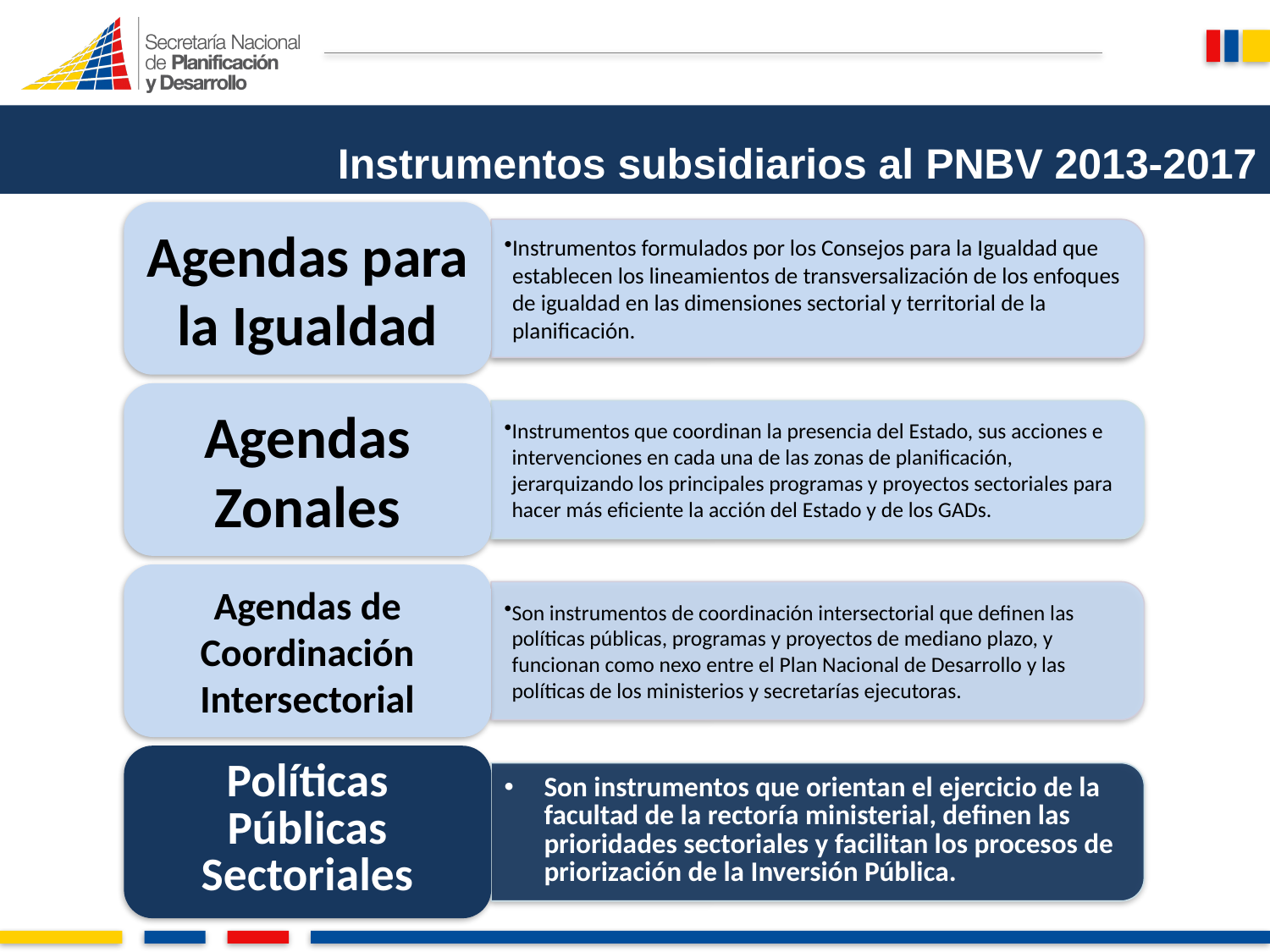

Instrumentos subsidiarios al PNBV 2013-2017
Agendas para la Igualdad
Son instrumentos de coordinación intersectorial que definen las políticas públicas, programas y proyectos de mediano plazo, y funcionan como nexo entre el Plan Nacional de Desarrollo y las políticas de los ministerios y secretarías ejecutoras.
Políticas Públicas Sectoriales
Son instrumentos que orientan el ejercicio de la facultad de la rectoría ministerial, definen las prioridades sectoriales y facilitan los procesos de priorización de la Inversión Pública.
Instrumentos formulados por los Consejos para la Igualdad que establecen los lineamientos de transversalización de los enfoques de igualdad en las dimensiones sectorial y territorial de la planificación.
Agendas Zonales
Instrumentos que coordinan la presencia del Estado, sus acciones e intervenciones en cada una de las zonas de planificación, jerarquizando los principales programas y proyectos sectoriales para hacer más eficiente la acción del Estado y de los GADs.
Agendas de Coordinación Intersectorial